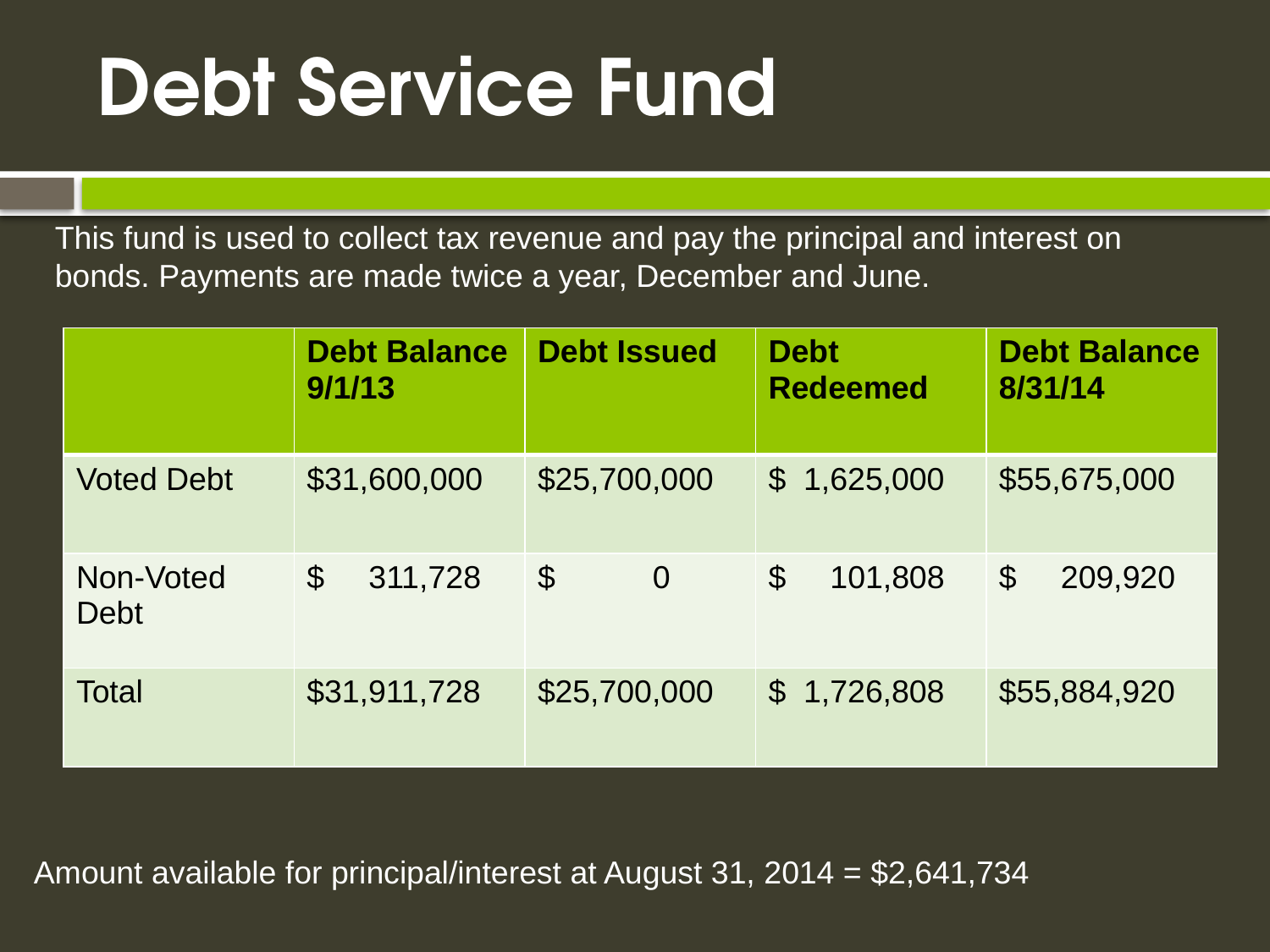

Debt Service Fund
This fund is used to collect tax revenue and pay the principal and interest on bonds. Payments are made twice a year, December and June.
|  | Debt Balance 9/1/13 | Debt Issued | Debt Redeemed | Debt Balance 8/31/14 |
| --- | --- | --- | --- | --- |
| Voted Debt | $31,600,000 | $25,700,000 | $ 1,625,000 | $55,675,000 |
| Non-Voted Debt | $ 311,728 | $ 0 | $ 101,808 | $ 209,920 |
| Total | $31,911,728 | $25,700,000 | $ 1,726,808 | $55,884,920 |
Amount available for principal/interest at August 31, 2014 = $2,641,734